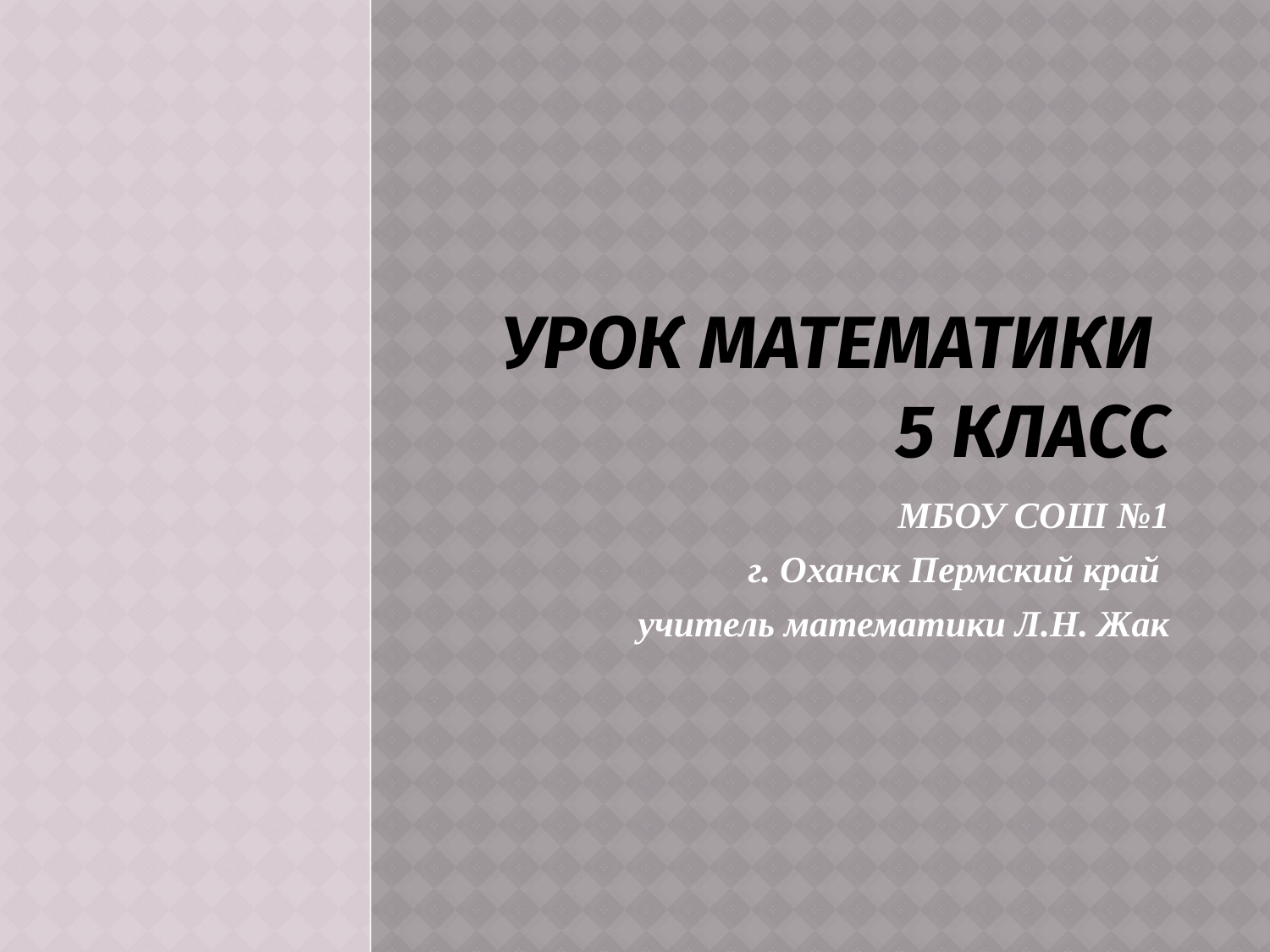

# Урок математики 5 класс
МБОУ СОШ №1
 г. Оханск Пермский край
учитель математики Л.Н. Жак